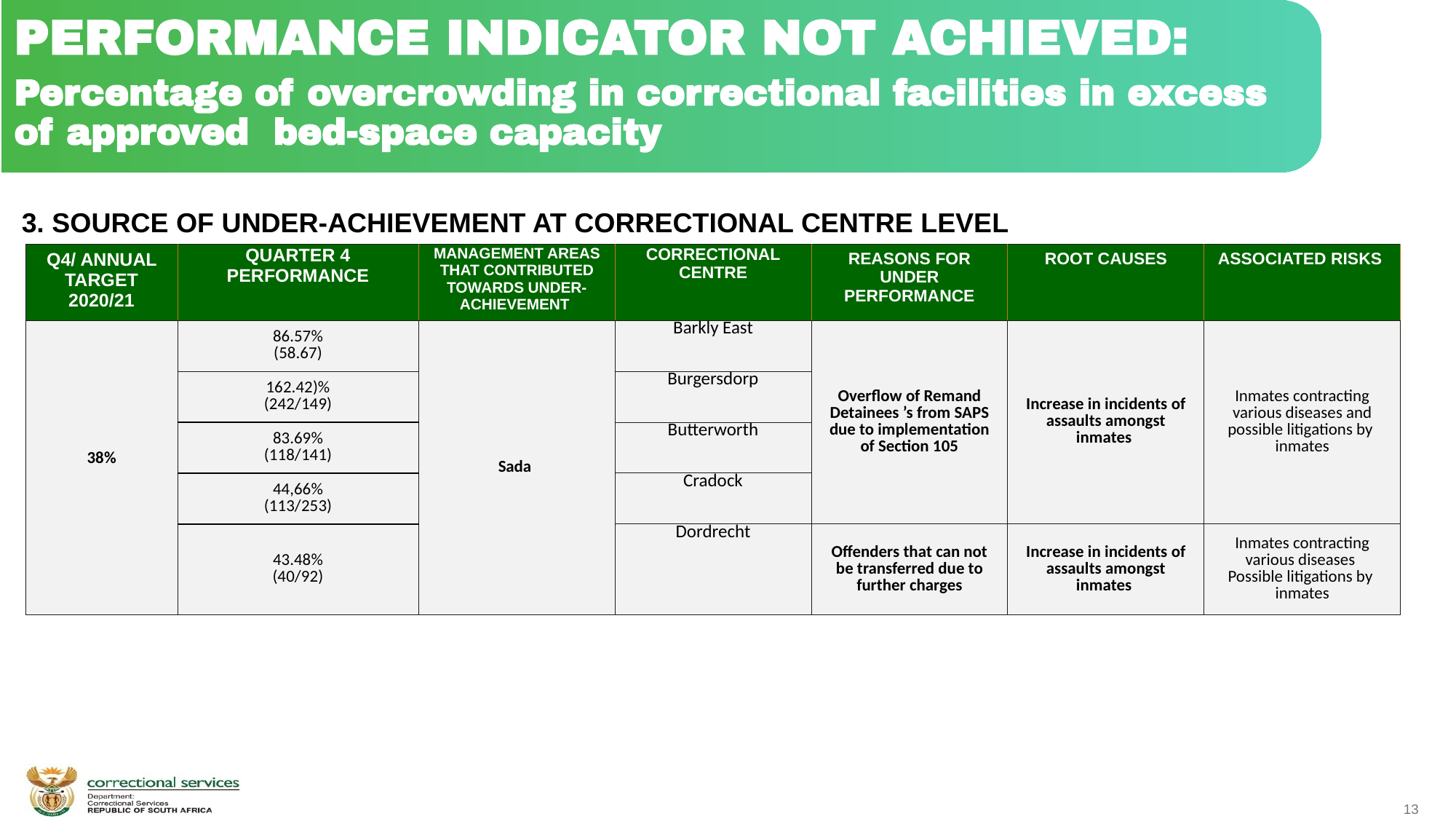

PERFORMANCE INDICATOR NOT ACHIEVED:
Percentage of overcrowding in correctional facilities in excess of approved  bed-space capacity

     3. SOURCE OF UNDER-ACHIEVEMENT AT CORRECTIONAL CENTRE LEVEL
| Q4/ ANNUAL TARGET 2020/21 | QUARTER 4 PERFORMANCE | MANAGEMENT AREAS THAT CONTRIBUTED TOWARDS UNDER-ACHIEVEMENT | CORRECTIONAL CENTRE | REASONS FOR UNDER PERFORMANCE | ROOT CAUSES | ASSOCIATED RISKS |
| --- | --- | --- | --- | --- | --- | --- |
| 38% | 86.57% (58.67) | Sada | Barkly East | Overflow of Remand Detainees ’s from SAPS due to implementation of Section 105 | Increase in incidents of assaults amongst inmates | Inmates contracting various diseases and possible litigations by inmates |
|  | 162.42)% (242/149) |  | Burgersdorp |  |  |  |
|  | 83.69% (118/141) |  | Butterworth |  |  |  |
|  | 44,66% (113/253) |  | Cradock |  |  |  |
|  | 43.48% (40/92) |  | Dordrecht | Offenders that can not be transferred due to further charges | Increase in incidents of assaults amongst inmates | Inmates contracting various diseases Possible litigations by inmates |